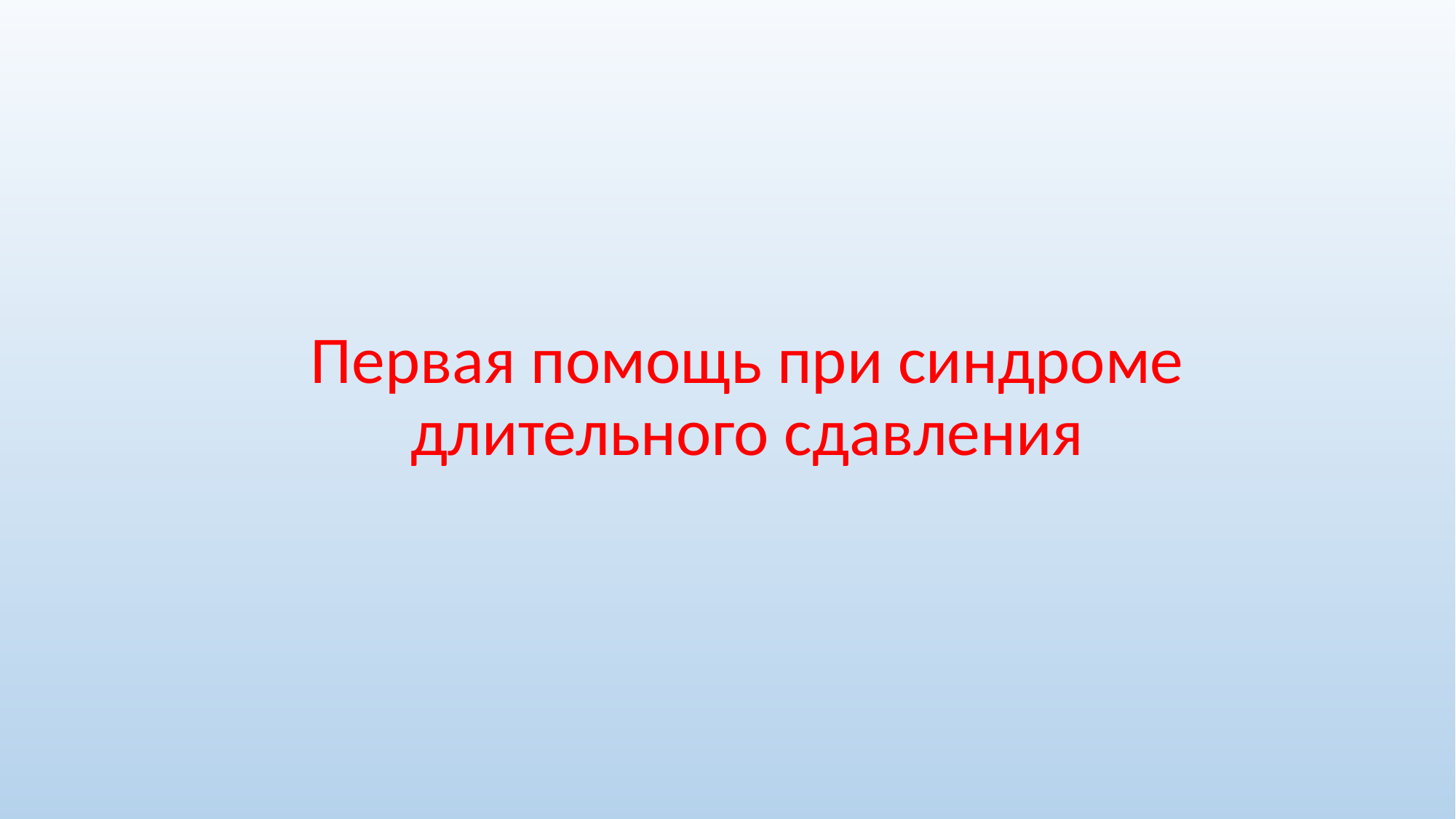

# Первая помощь при синдроме длительного сдавления